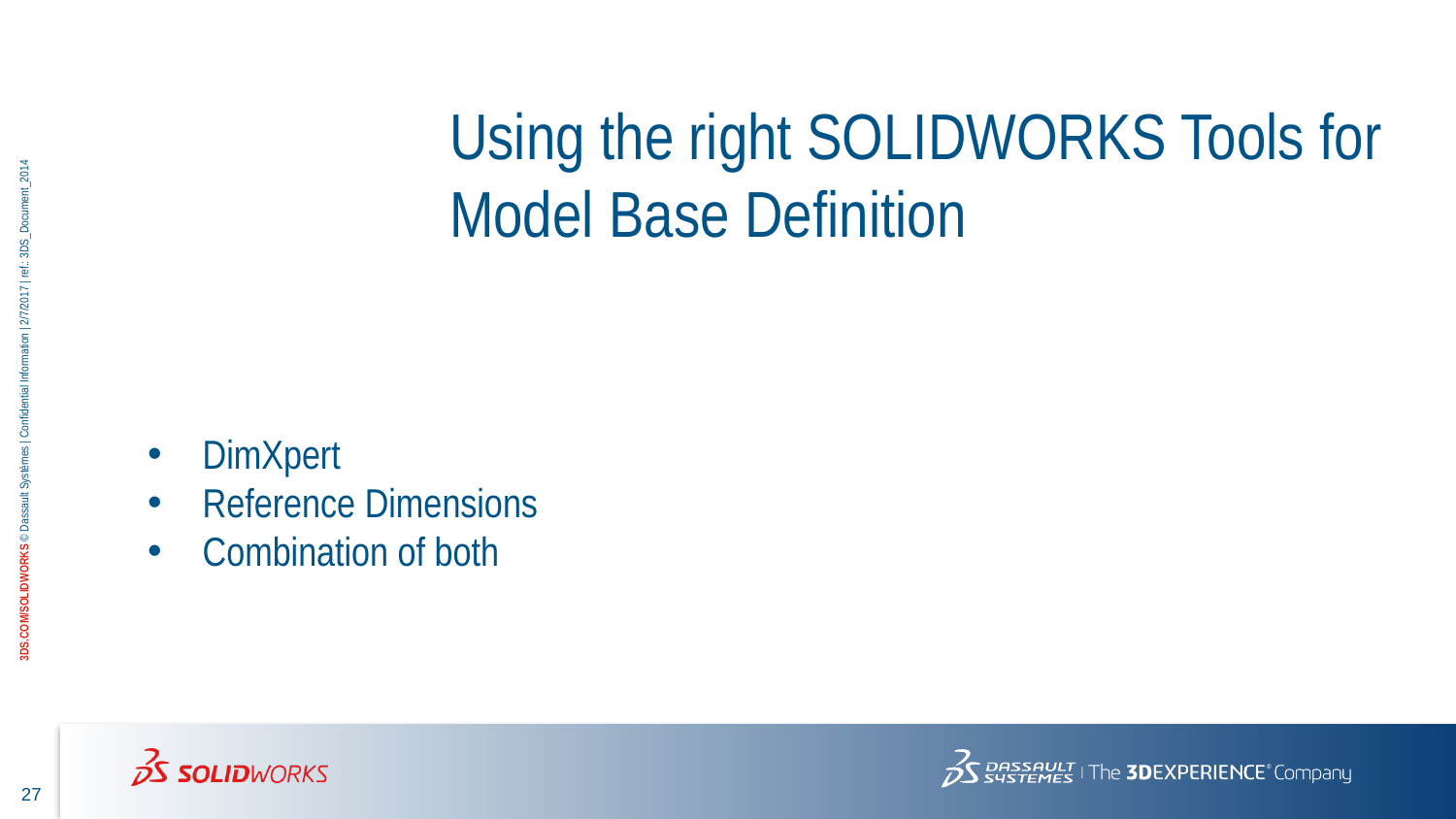

Using the right SOLIDWORKS Tools for  Model Base Definition
DimXpert
Reference Dimensions
Combination of both